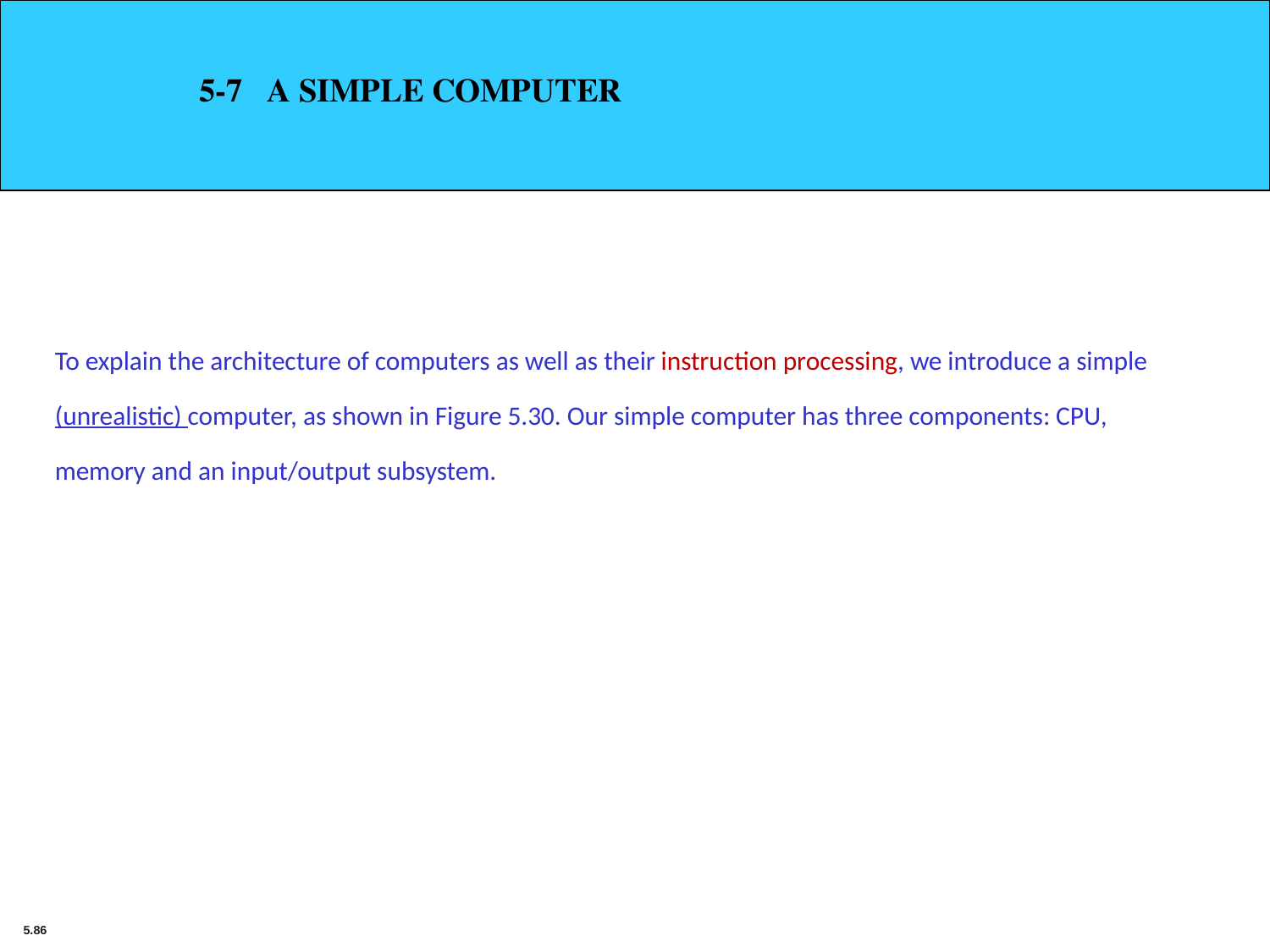

5-7   A SIMPLE COMPUTER
To explain the architecture of computers as well as their instruction processing, we introduce a simple (unrealistic) computer, as shown in Figure 5.30. Our simple computer has three components: CPU, memory and an input/output subsystem.
5.86